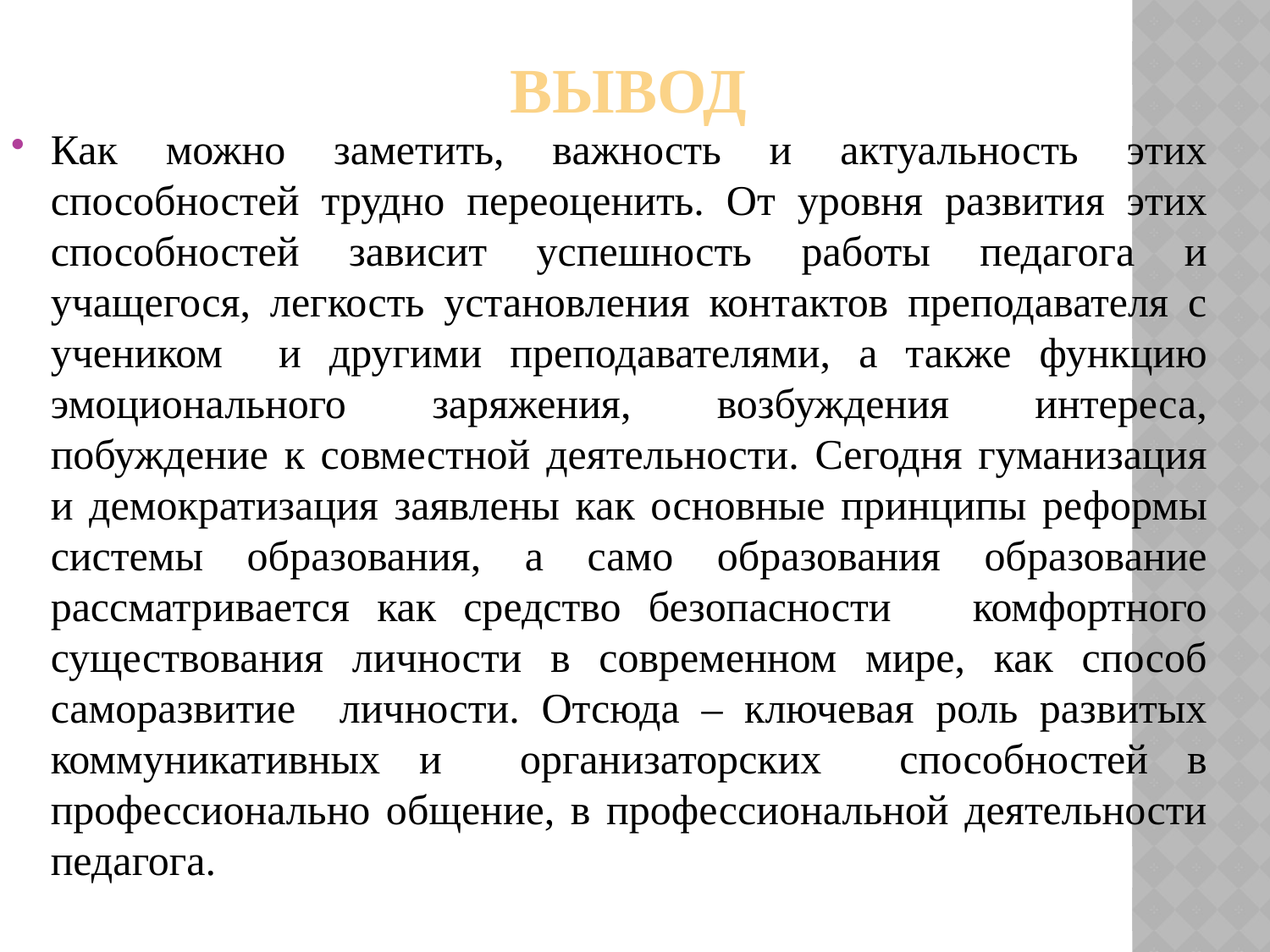

# Вывод
Как можно заметить, важность и актуальность этих способностей трудно переоценить. От уровня развития этих способностей зависит успешность работы педагога и учащегося, легкость установления контактов преподавателя с учеником  и другими преподавателями, а также функцию эмоционального заряжения, возбуждения интереса, побуждение к совместной деятельности. Сегодня гуманизация и демократизация заявлены как основные принципы реформы системы образования, а само образования образование рассматривается как средство безопасности   комфортного существования личности в современном мире, как способ саморазвитие  личности. Отсюда – ключевая роль развитых коммуникативных и  организаторских  способностей в профессионально общение, в профессиональной деятельности педагога.